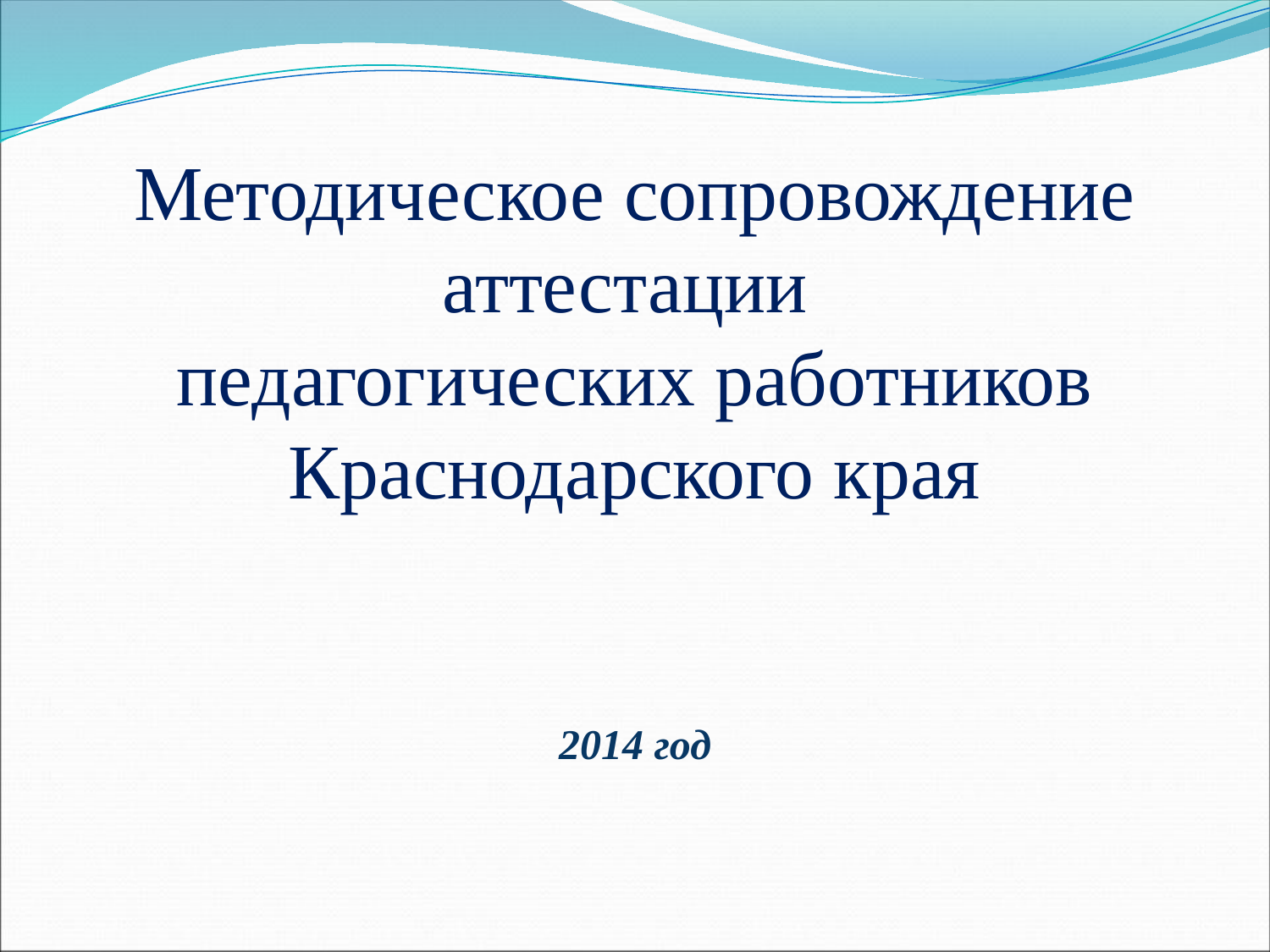

Методическое сопровождение аттестации
педагогических работников Краснодарского края

2014 год